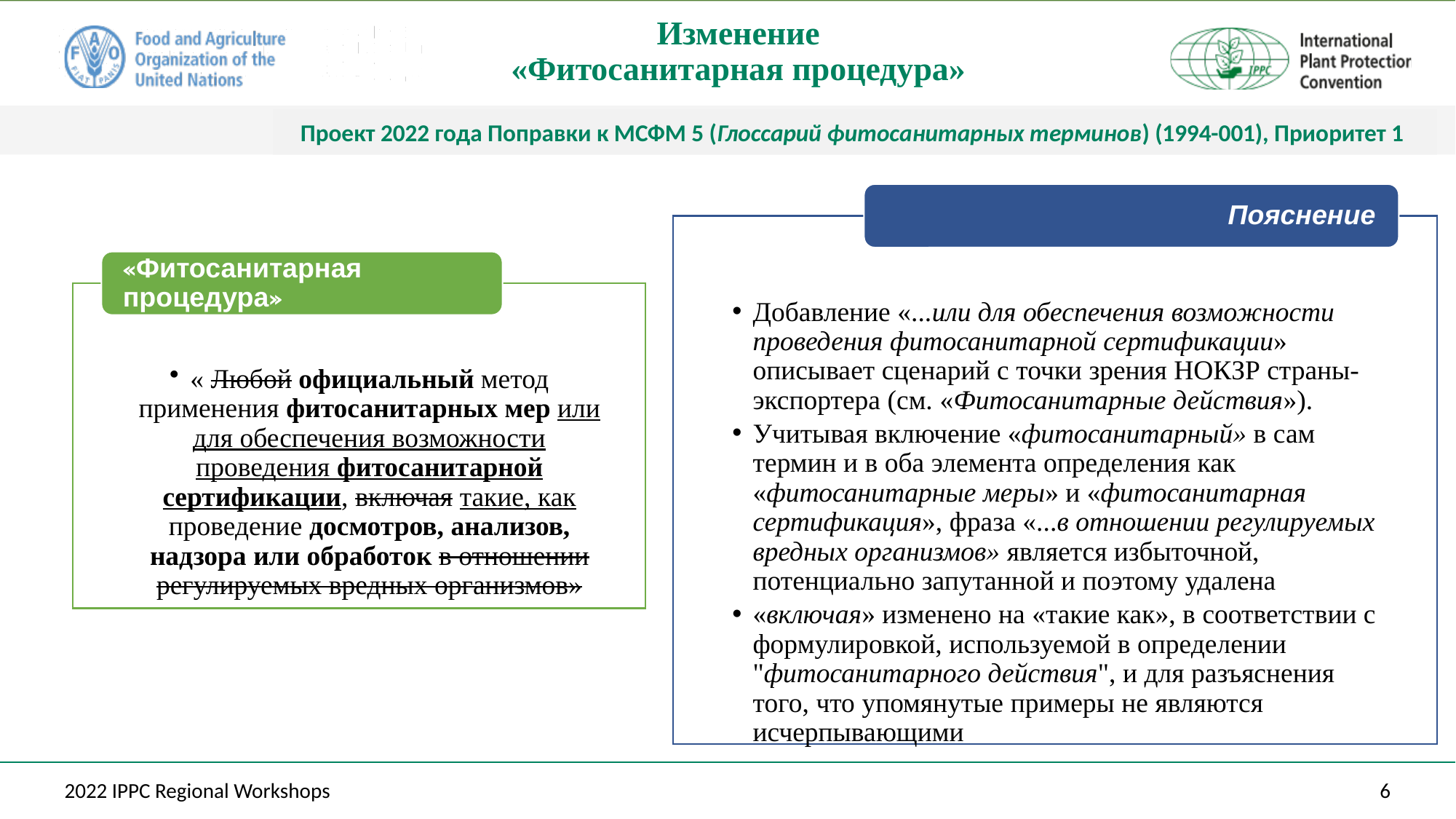

# Изменение «Фитосанитарная процедура»
Проект 2022 года Поправки к МСФМ 5 (Глоссарий фитосанитарных терминов) (1994-001), Приоритет 1

« Любой официальный метод применения фитосанитарных мер или для обеспечения возможности проведения фитосанитарной сертификации, включая такие, как проведение досмотров, анализов, надзора или обработок в отношении регулируемых вредных организмов»
«Фитосанитарная процедура»

Добавление «...или для обеспечения возможности проведения фитосанитарной сертификации» описывает сценарий с точки зрения НОКЗР страны-экспортера (см. «Фитосанитарные действия»).
Учитывая включение «фитосанитарный» в сам термин и в оба элемента определения как «фитосанитарные меры» и «фитосанитарная сертификация», фраза «...в отношении регулируемых вредных организмов» является избыточной, потенциально запутанной и поэтому удалена
«включая» изменено на «такие как», в соответствии с формулировкой, используемой в определении "фитосанитарного действия", и для разъяснения того, что упомянутые примеры не являются исчерпывающими
Пояснение